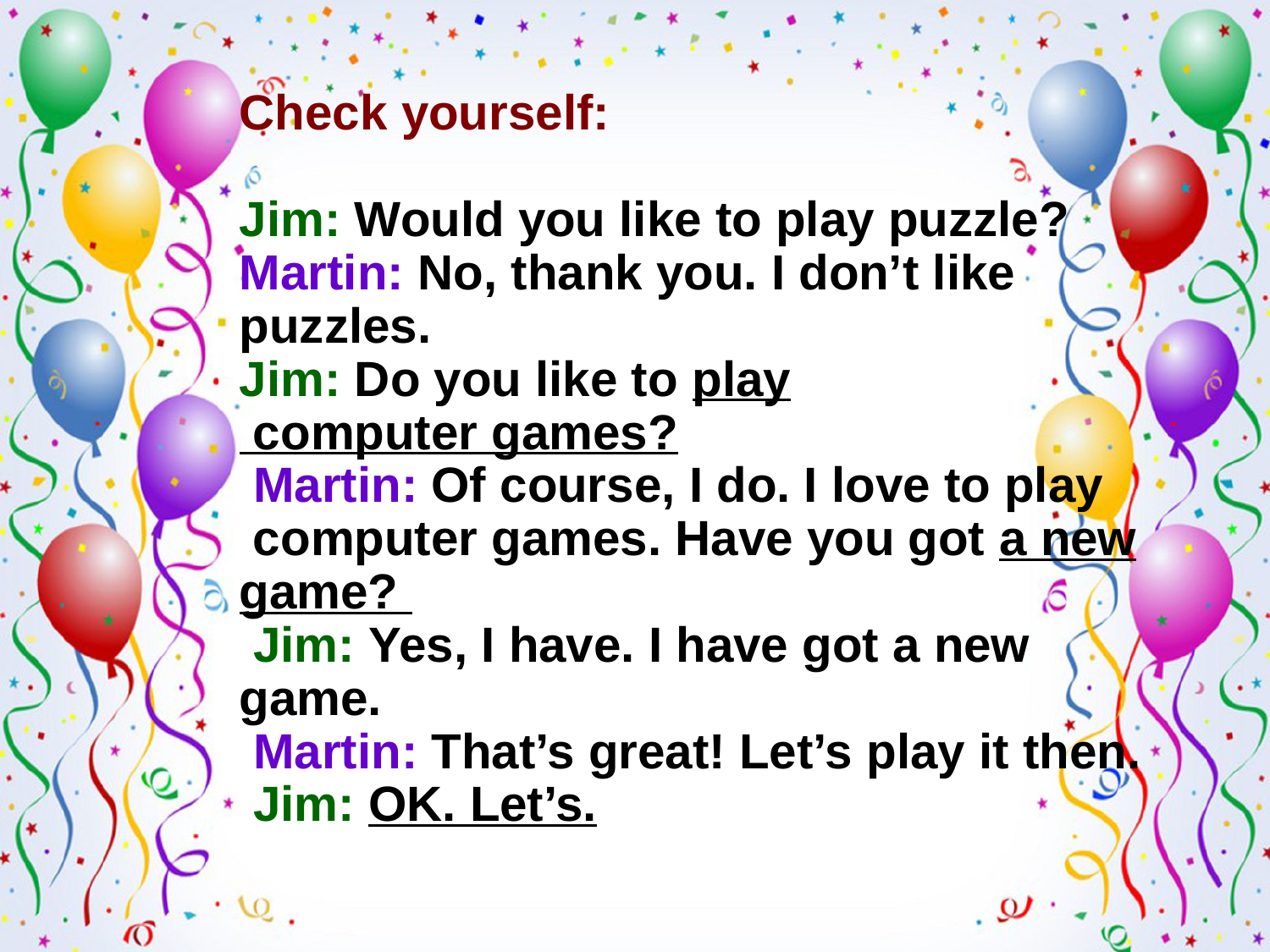

# Check yourself: Jim: Would you like to play puzzle? Martin: No, thank you. I don’t like puzzles. Jim: Do you like to play computer games? Martin: Of course, I do. I love to play computer games. Have you got a new game? Jim: Yes, I have. I have got a new game. Martin: That’s great! Let’s play it then. Jim: OK. Let’s.